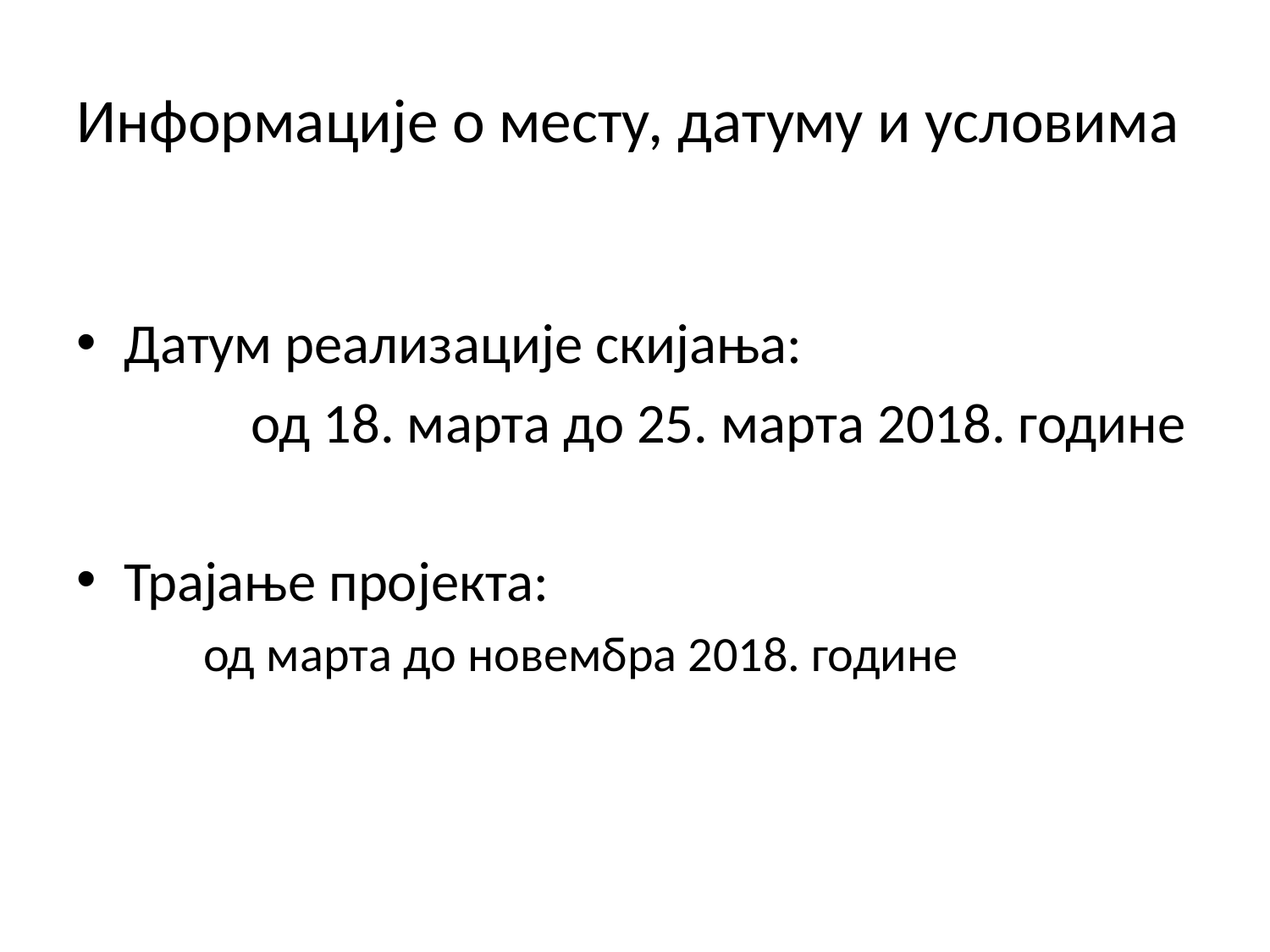

# Информације о месту, датуму и условима

Датум реализације скијања:
		од 18. марта до 25. марта 2018. године

Трајање пројекта:
од марта до новембра 2018. године